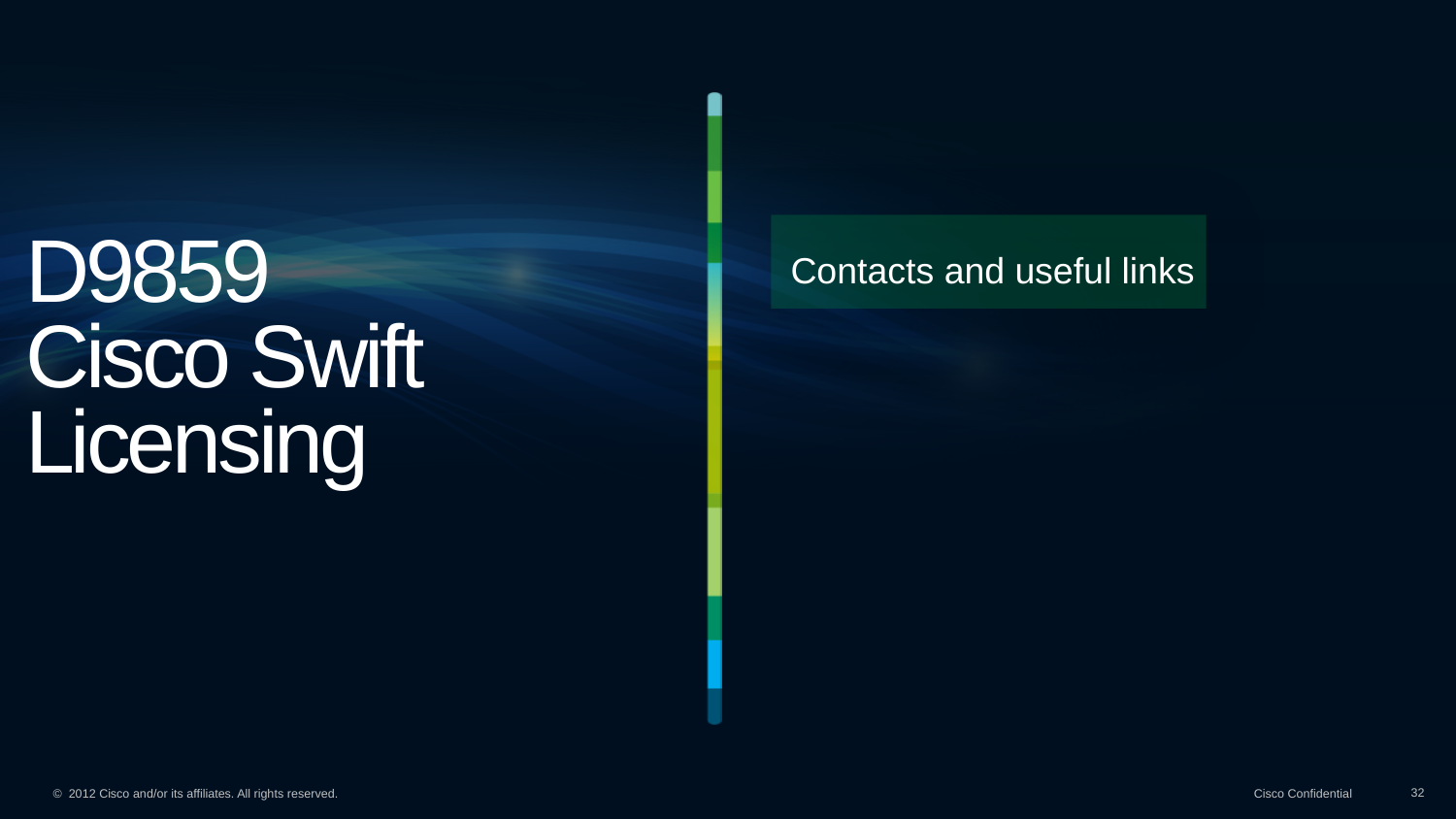

# D9859 Cisco Swift Licensing
Contacts and useful links